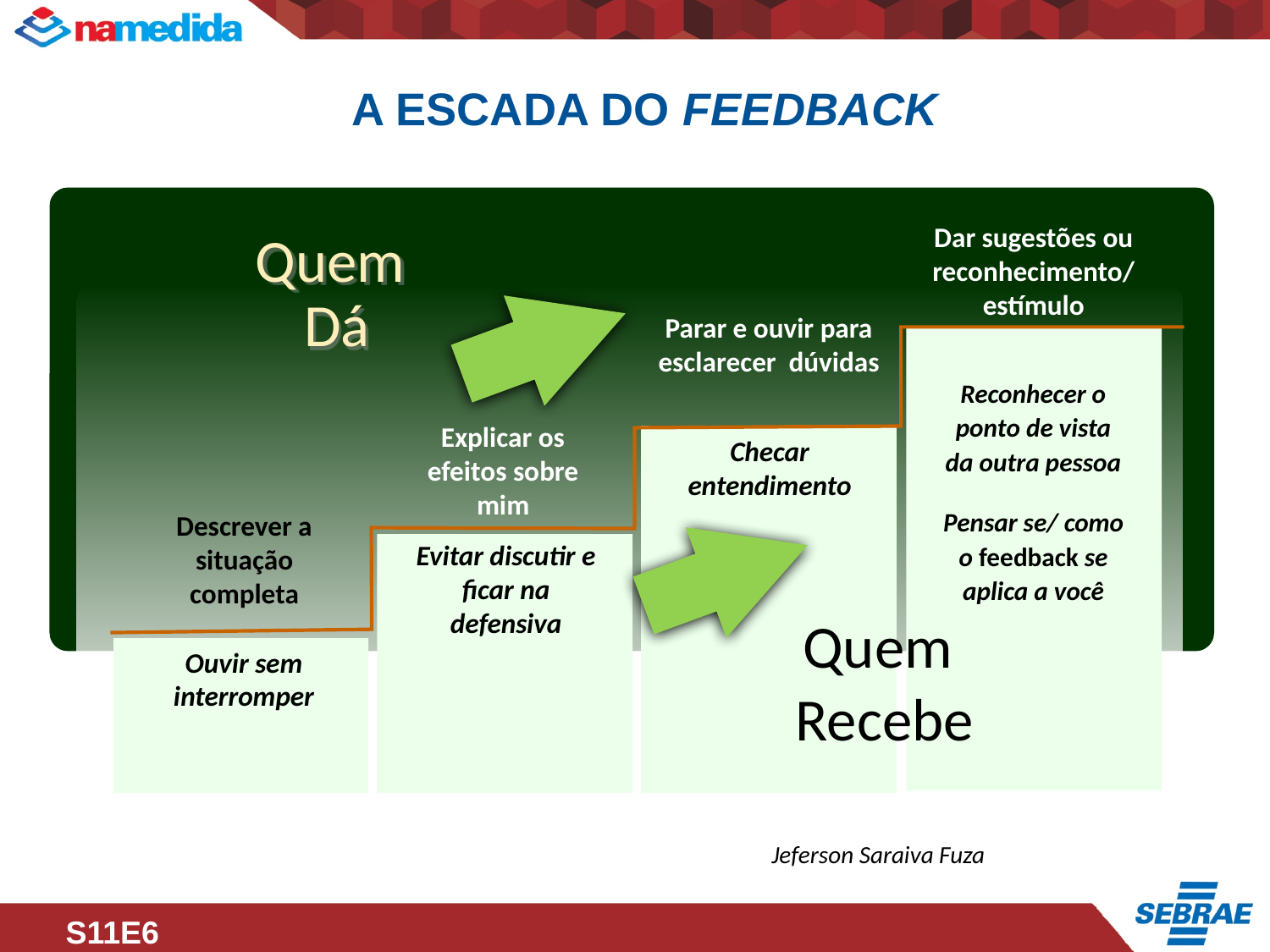

A ESCADA DO FEEDBACK

Dar sugestões ou reconhecimento/ estímulo
Quem
Dá

Parar e ouvir para esclarecer  dúvidas

Reconhecer o
ponto de vista
da outra pessoa
Explicar os efeitos sobre mim

Checar entendimento
Descrever a situação completa
Pensar se/ como
o feedback se
aplica a você

Evitar discutir e ficar na defensiva
Quem
Recebe

Ouvir sem interromper
Jeferson Saraiva Fuza
S11E6